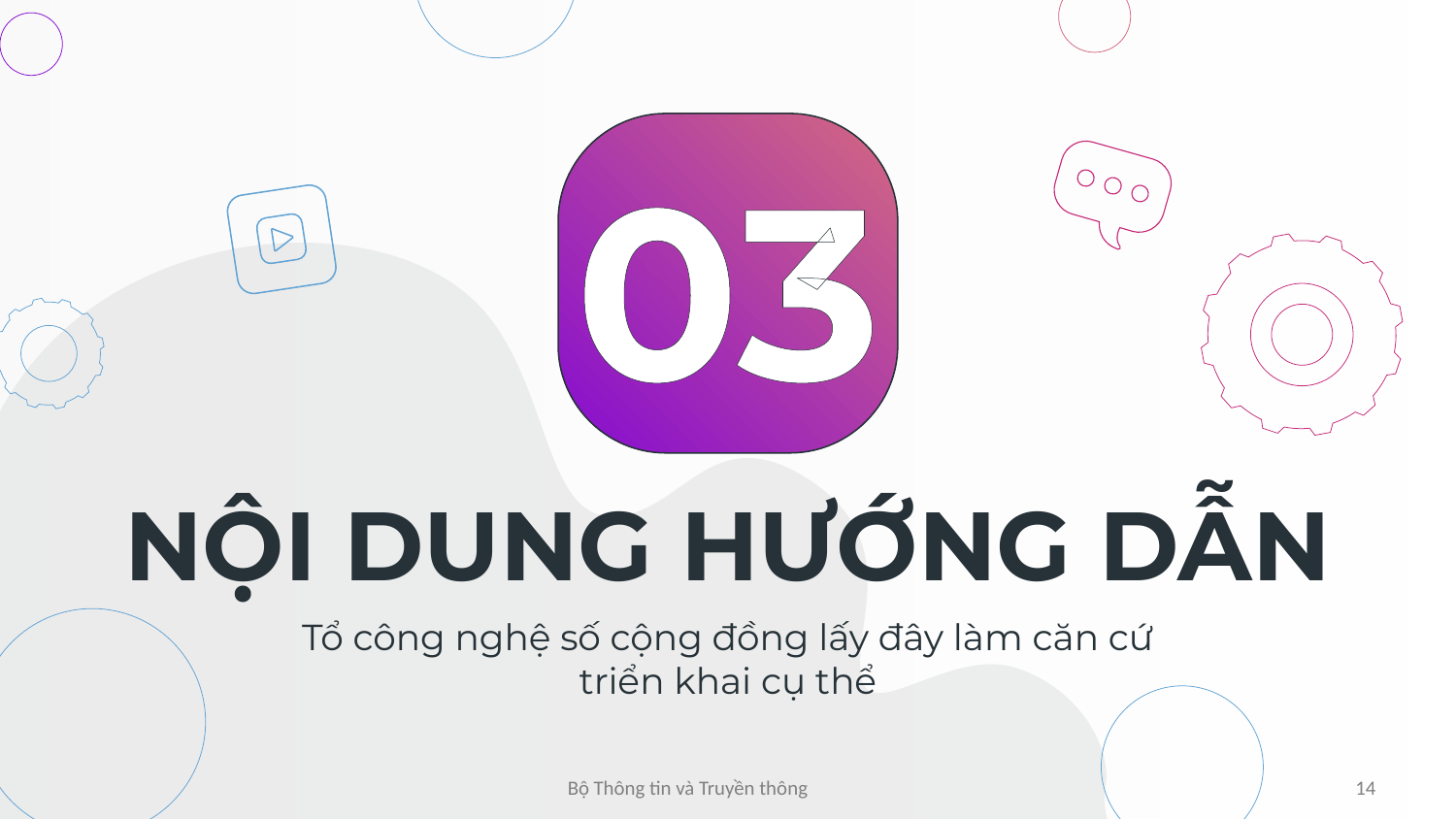

03

# NỘI DUNG HƯỚNG DẪN
Tổ công nghệ số cộng đồng lấy đây làm căn cứ triển khai cụ thể
14
Bộ Thông tin và Truyền thông